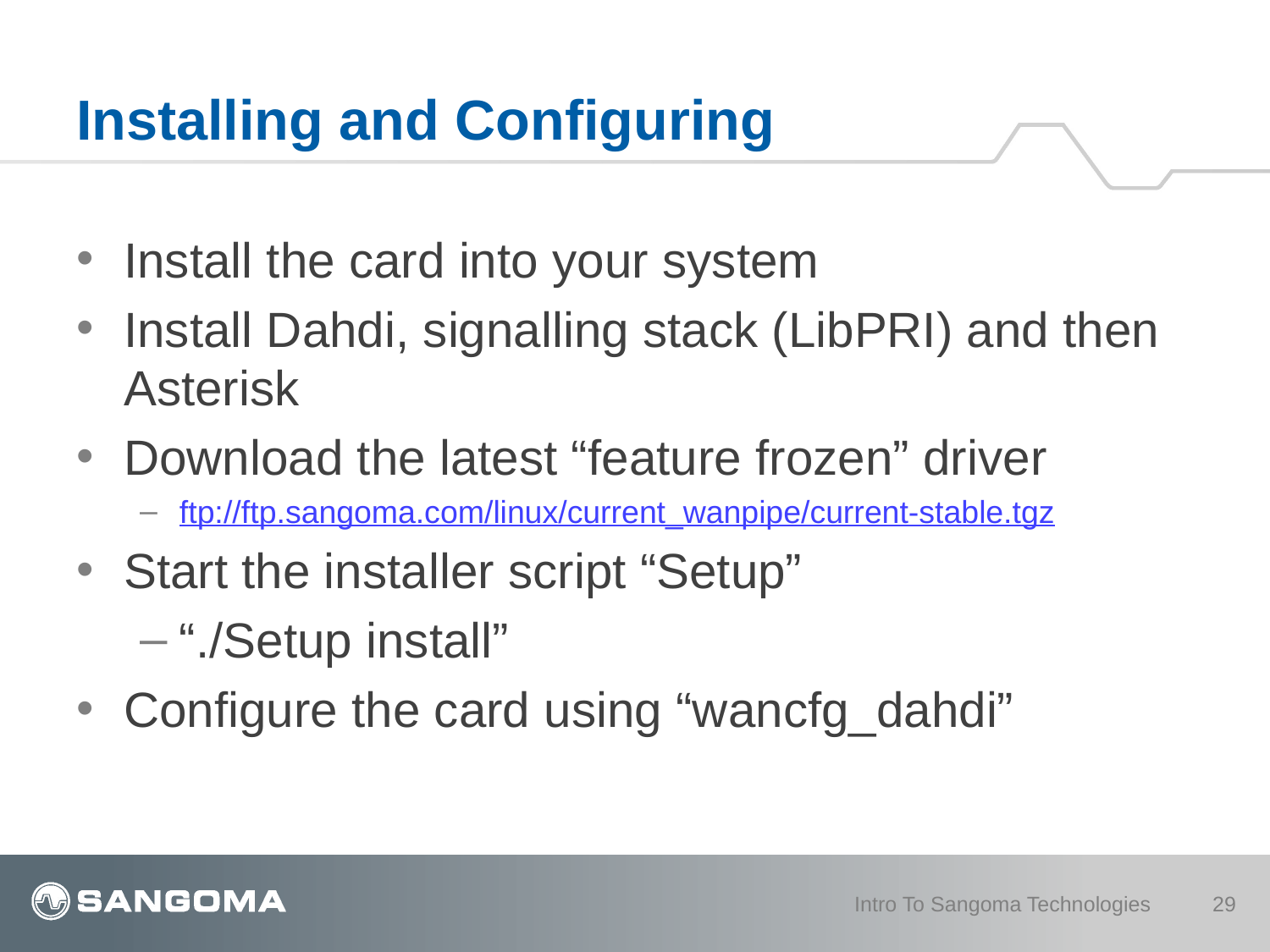

# Installing and Configuring
Install the card into your system
Install Dahdi, signalling stack (LibPRI) and then Asterisk
Download the latest “feature frozen” driver
ftp://ftp.sangoma.com/linux/current_wanpipe/current-stable.tgz
Start the installer script “Setup”
“./Setup install”
Configure the card using “wancfg_dahdi”
Intro To Sangoma Technologies
29